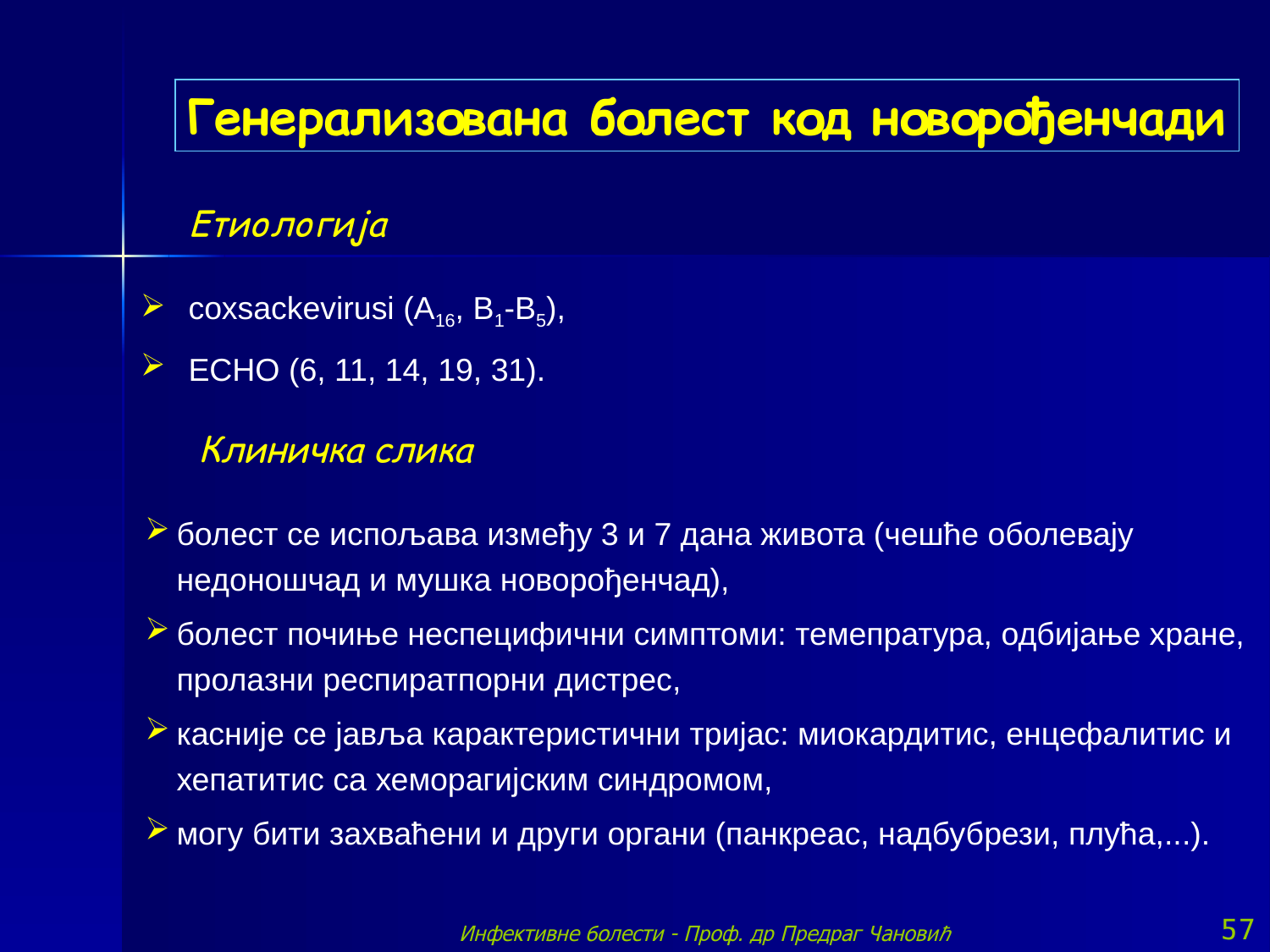

Генерализована болест код новорођенчади
Етиологија
  coxsackevirusi (A16, B1-B5),
  ECHO (6, 11, 14, 19, 31).
Клиничка слика
болест се испољава између 3 и 7 дана живота (чешће оболевају недоношчад и мушка новорођенчад),
болест почиње неспецифични симптоми: темепратура, одбијање хране, пролазни респиратпорни дистрес,
касније се јавља карактеристични тријас: миокардитис, енцефалитис и хепатитис са хеморагијским синдромом,
могу бити захваћени и други органи (панкреас, надбубрези, плућа,...).
Инфективне болести - Проф. др Предраг Чановић
57